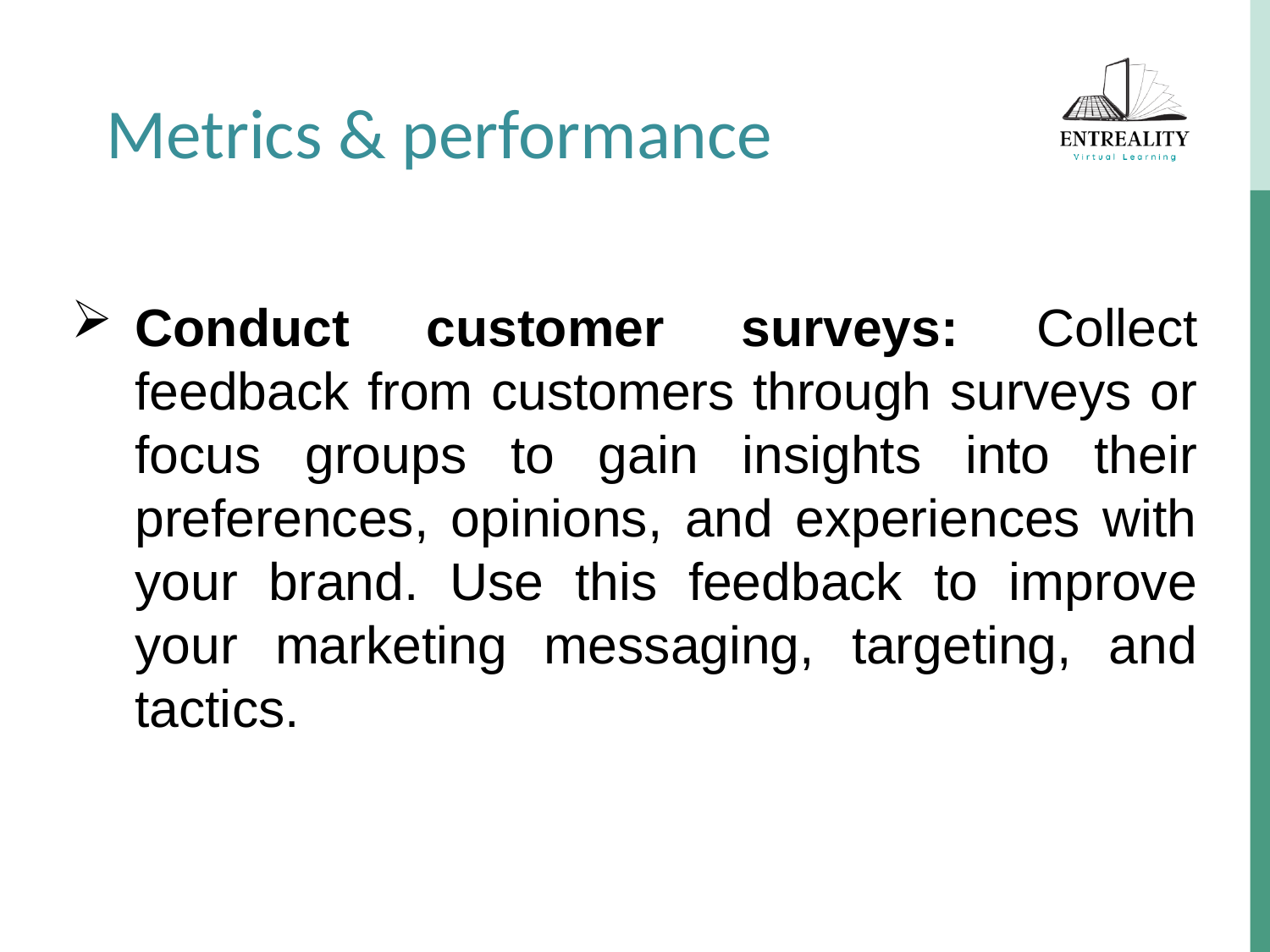

Metrics & performance

Conduct customer surveys: Collect feedback from customers through surveys or focus groups to gain insights into their preferences, opinions, and experiences with your brand. Use this feedback to improve your marketing messaging, targeting, and tactics.